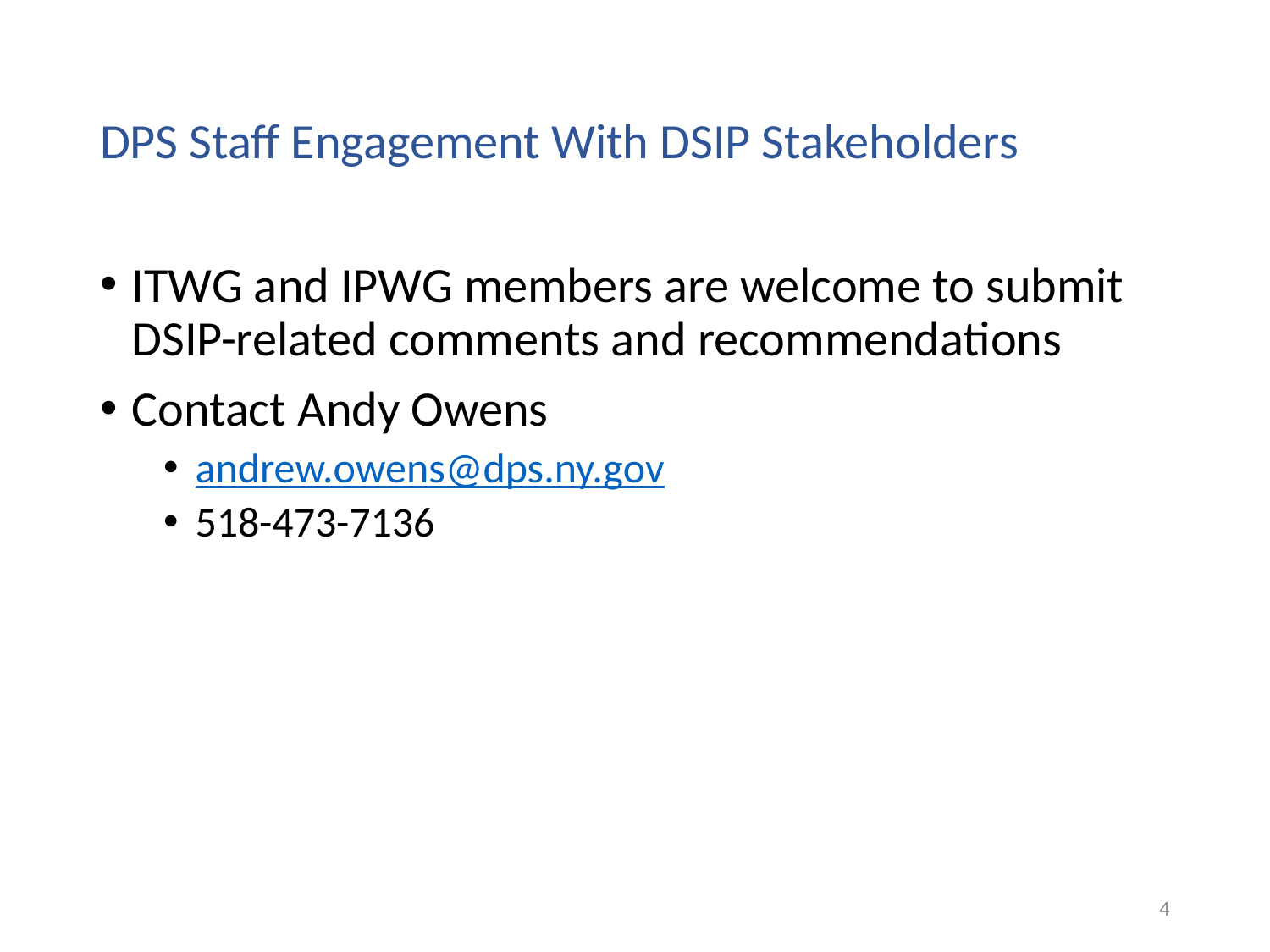

# DPS Staff Engagement With DSIP Stakeholders
ITWG and IPWG members are welcome to submit DSIP-related comments and recommendations
Contact Andy Owens
andrew.owens@dps.ny.gov
518-473-7136
4